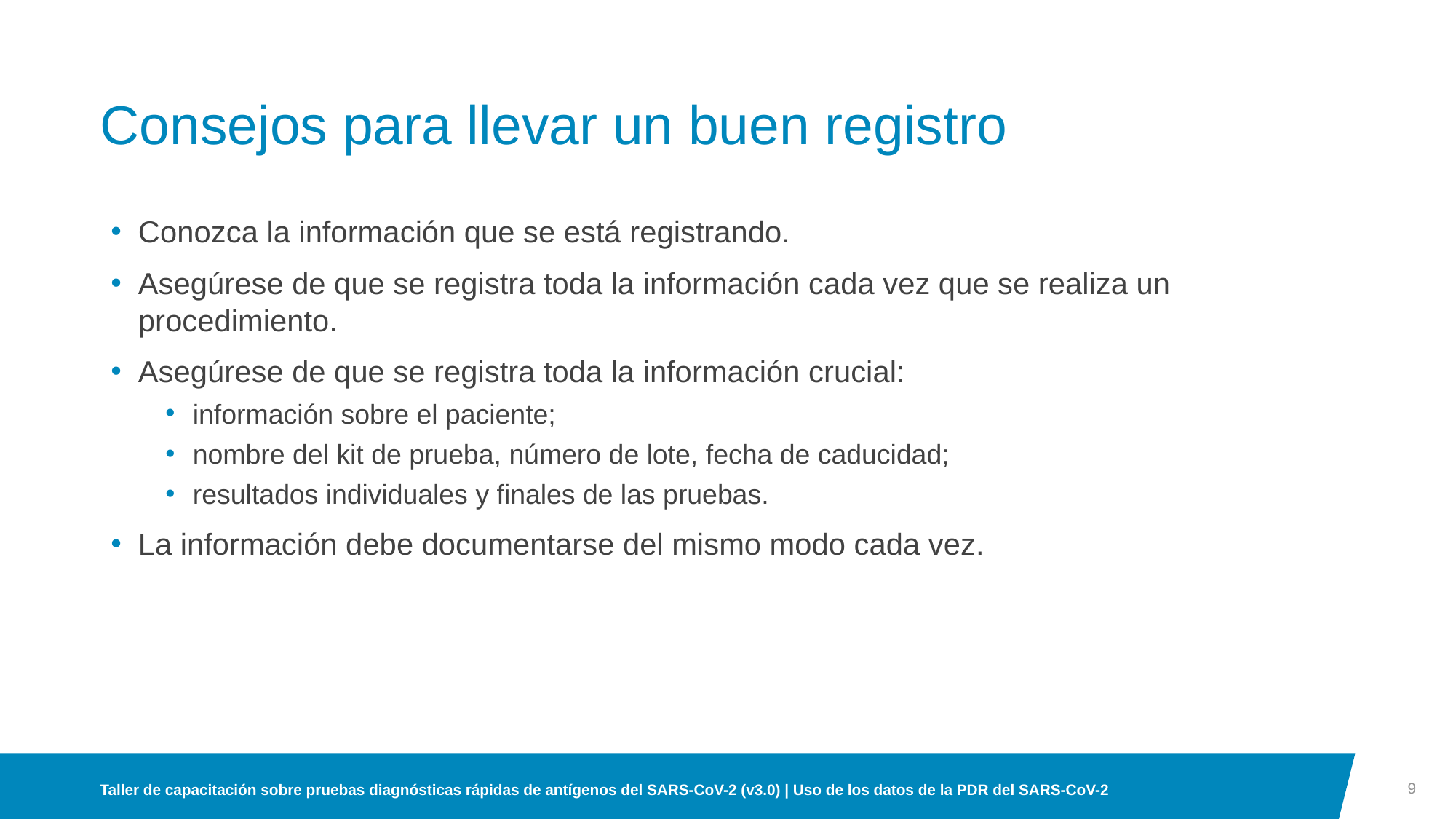

# Consejos para llevar un buen registro
Conozca la información que se está registrando.
Asegúrese de que se registra toda la información cada vez que se realiza un procedimiento.
Asegúrese de que se registra toda la información crucial:
información sobre el paciente;
nombre del kit de prueba, número de lote, fecha de caducidad;
resultados individuales y finales de las pruebas.
La información debe documentarse del mismo modo cada vez.

9
Taller de capacitación sobre pruebas diagnósticas rápidas de antígenos del SARS-CoV-2 (v3.0) | Uso de los datos de la PDR del SARS-CoV-2